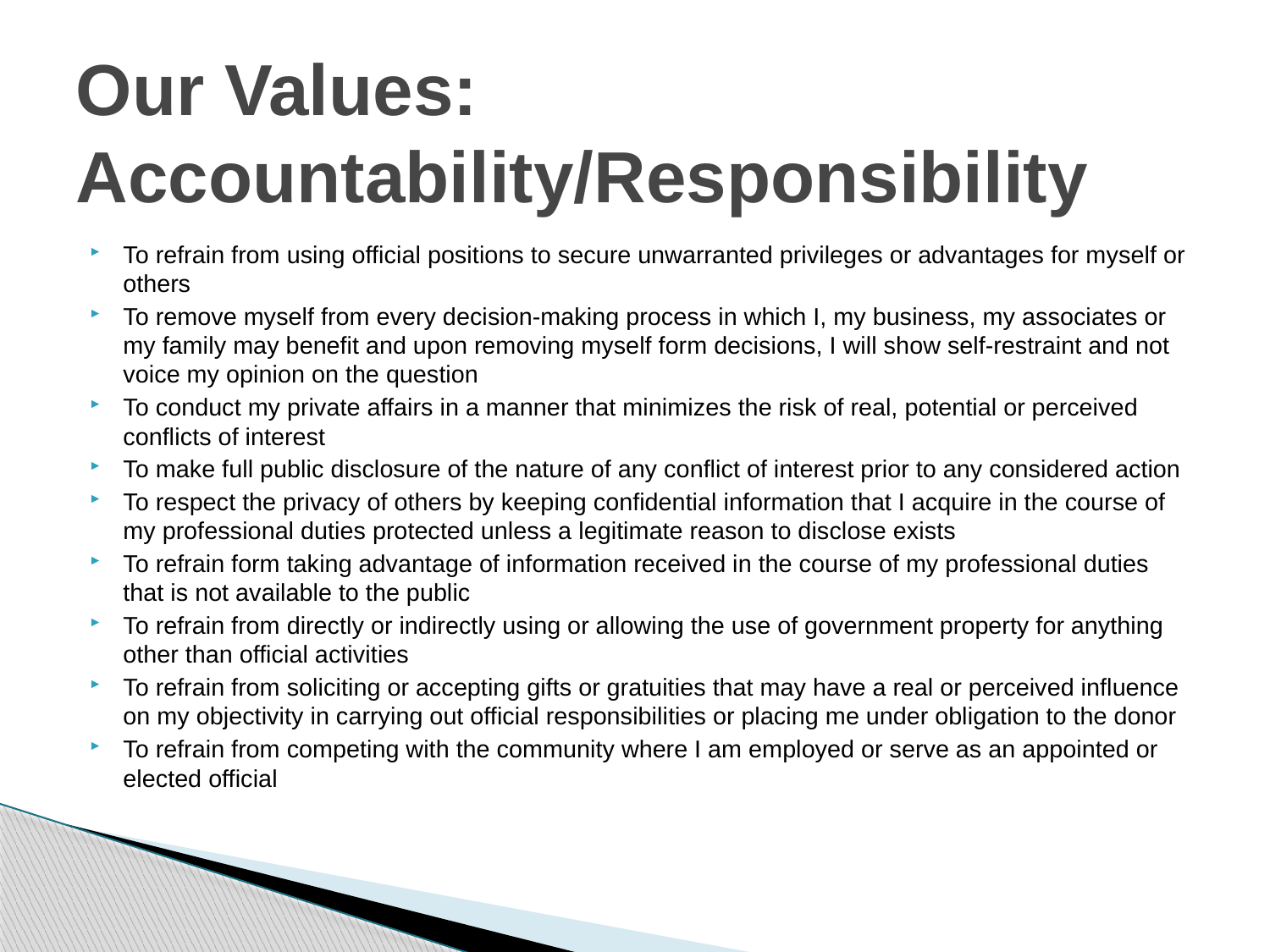

# Our Values: Accountability/Responsibility
To refrain from using official positions to secure unwarranted privileges or advantages for myself or others
To remove myself from every decision-making process in which I, my business, my associates or my family may benefit and upon removing myself form decisions, I will show self-restraint and not voice my opinion on the question
To conduct my private affairs in a manner that minimizes the risk of real, potential or perceived conflicts of interest
To make full public disclosure of the nature of any conflict of interest prior to any considered action
To respect the privacy of others by keeping confidential information that I acquire in the course of my professional duties protected unless a legitimate reason to disclose exists
To refrain form taking advantage of information received in the course of my professional duties that is not available to the public
To refrain from directly or indirectly using or allowing the use of government property for anything other than official activities
To refrain from soliciting or accepting gifts or gratuities that may have a real or perceived influence on my objectivity in carrying out official responsibilities or placing me under obligation to the donor
To refrain from competing with the community where I am employed or serve as an appointed or elected official